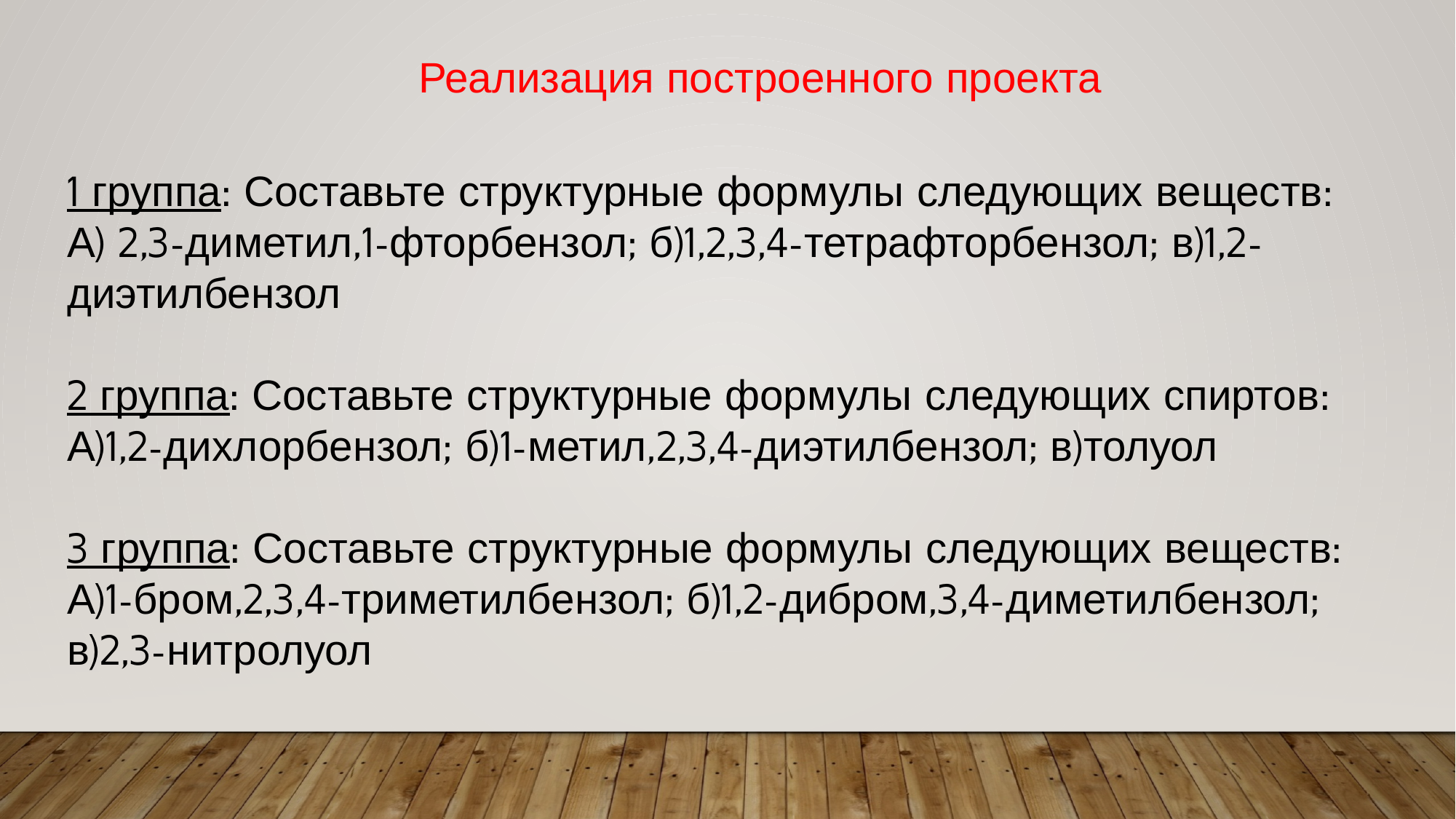

Реализация построенного проекта
1 группа: Составьте структурные формулы следующих веществ:
А) 2,3-диметил,1-фторбензол; б)1,2,3,4-тетрафторбензол; в)1,2-диэтилбензол

2 группа: Составьте структурные формулы следующих спиртов:
А)1,2-дихлорбензол; б)1-метил,2,3,4-диэтилбензол; в)толуол

3 группа: Составьте структурные формулы следующих веществ:
А)1-бром,2,3,4-триметилбензол; б)1,2-дибром,3,4-диметилбензол; в)2,3-нитролуол